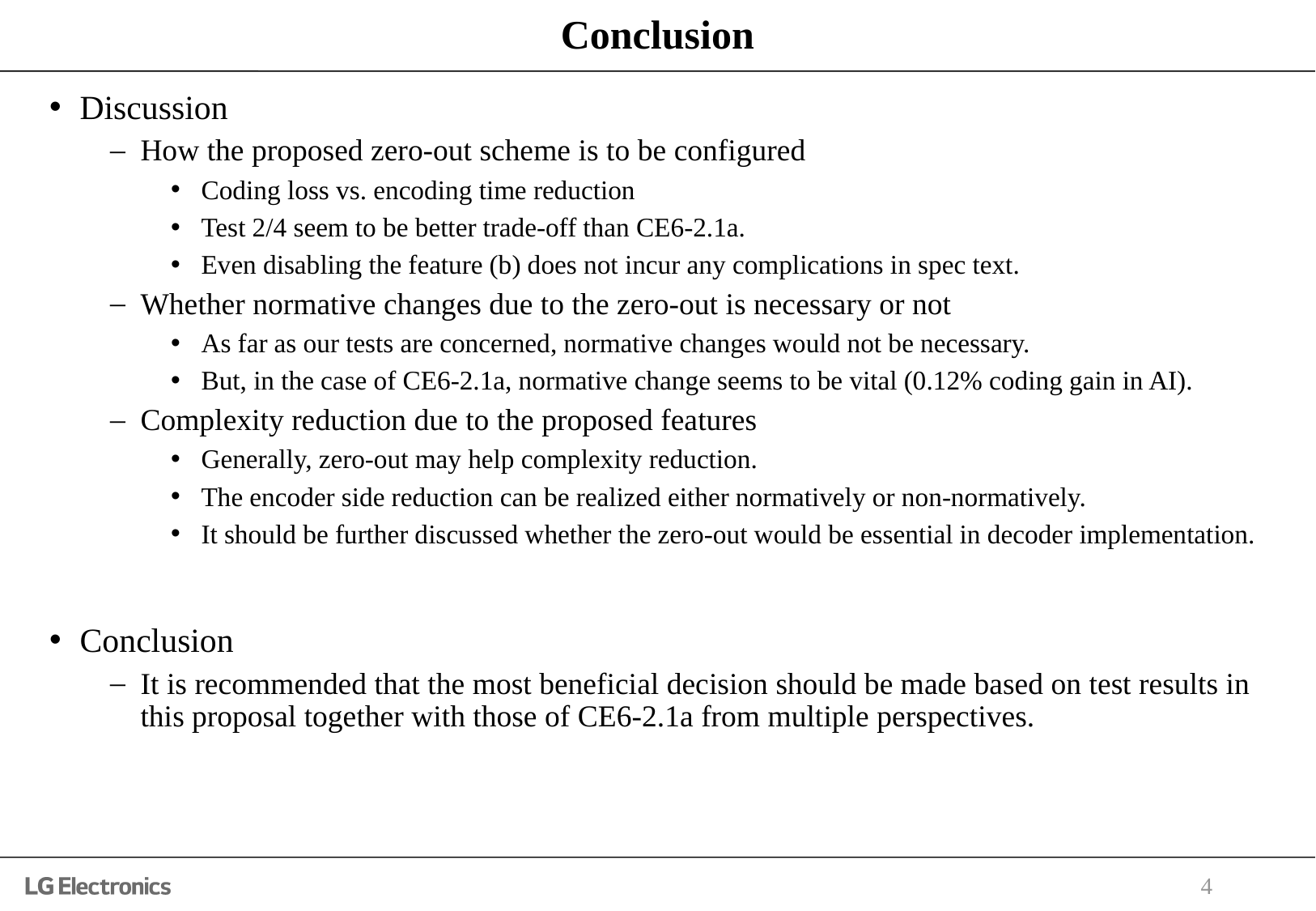

# Conclusion
Discussion
How the proposed zero-out scheme is to be configured
Coding loss vs. encoding time reduction
Test 2/4 seem to be better trade-off than CE6-2.1a.
Even disabling the feature (b) does not incur any complications in spec text.
Whether normative changes due to the zero-out is necessary or not
As far as our tests are concerned, normative changes would not be necessary.
But, in the case of CE6-2.1a, normative change seems to be vital (0.12% coding gain in AI).
Complexity reduction due to the proposed features
Generally, zero-out may help complexity reduction.
The encoder side reduction can be realized either normatively or non-normatively.
It should be further discussed whether the zero-out would be essential in decoder implementation.

Conclusion
It is recommended that the most beneficial decision should be made based on test results in this proposal together with those of CE6-2.1a from multiple perspectives.

4